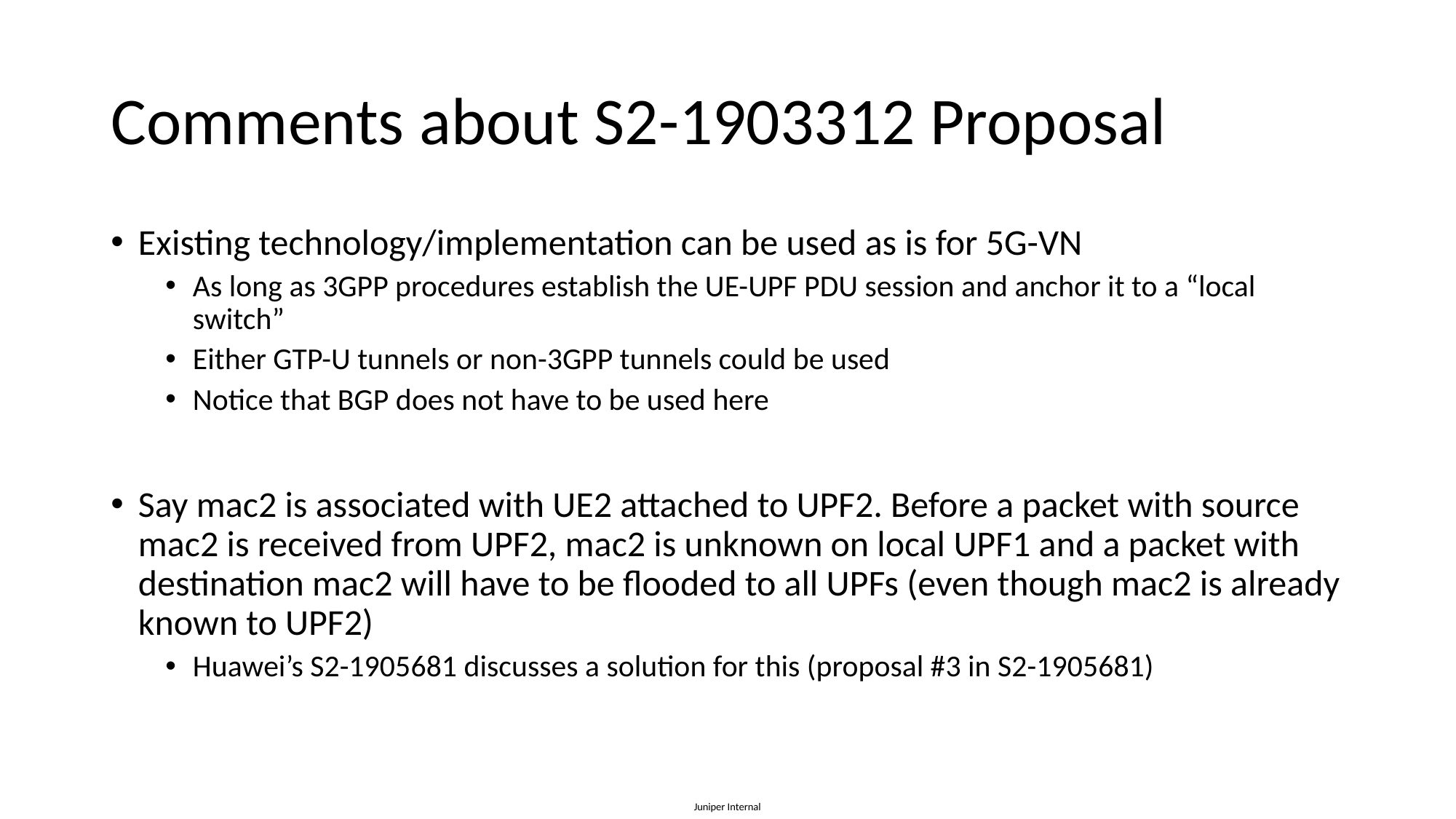

# Comments about S2-1903312 Proposal
Existing technology/implementation can be used as is for 5G-VN
As long as 3GPP procedures establish the UE-UPF PDU session and anchor it to a “local switch”
Either GTP-U tunnels or non-3GPP tunnels could be used
Notice that BGP does not have to be used here

Say mac2 is associated with UE2 attached to UPF2. Before a packet with source mac2 is received from UPF2, mac2 is unknown on local UPF1 and a packet with destination mac2 will have to be flooded to all UPFs (even though mac2 is already known to UPF2)
Huawei’s S2-1905681 discusses a solution for this (proposal #3 in S2-1905681)